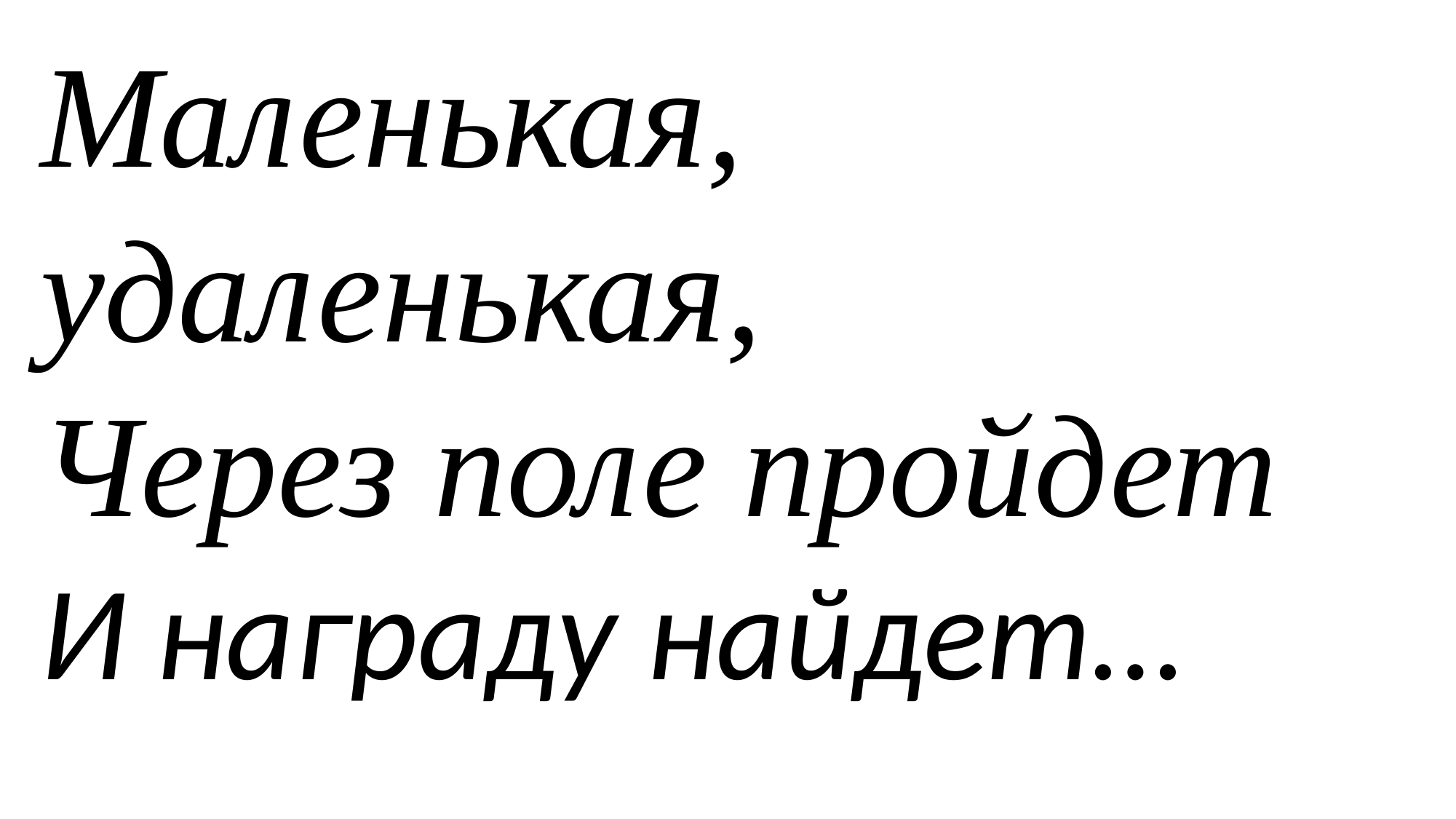

Маленькая, удаленькая,
Через поле пройдет
И награду найдет…